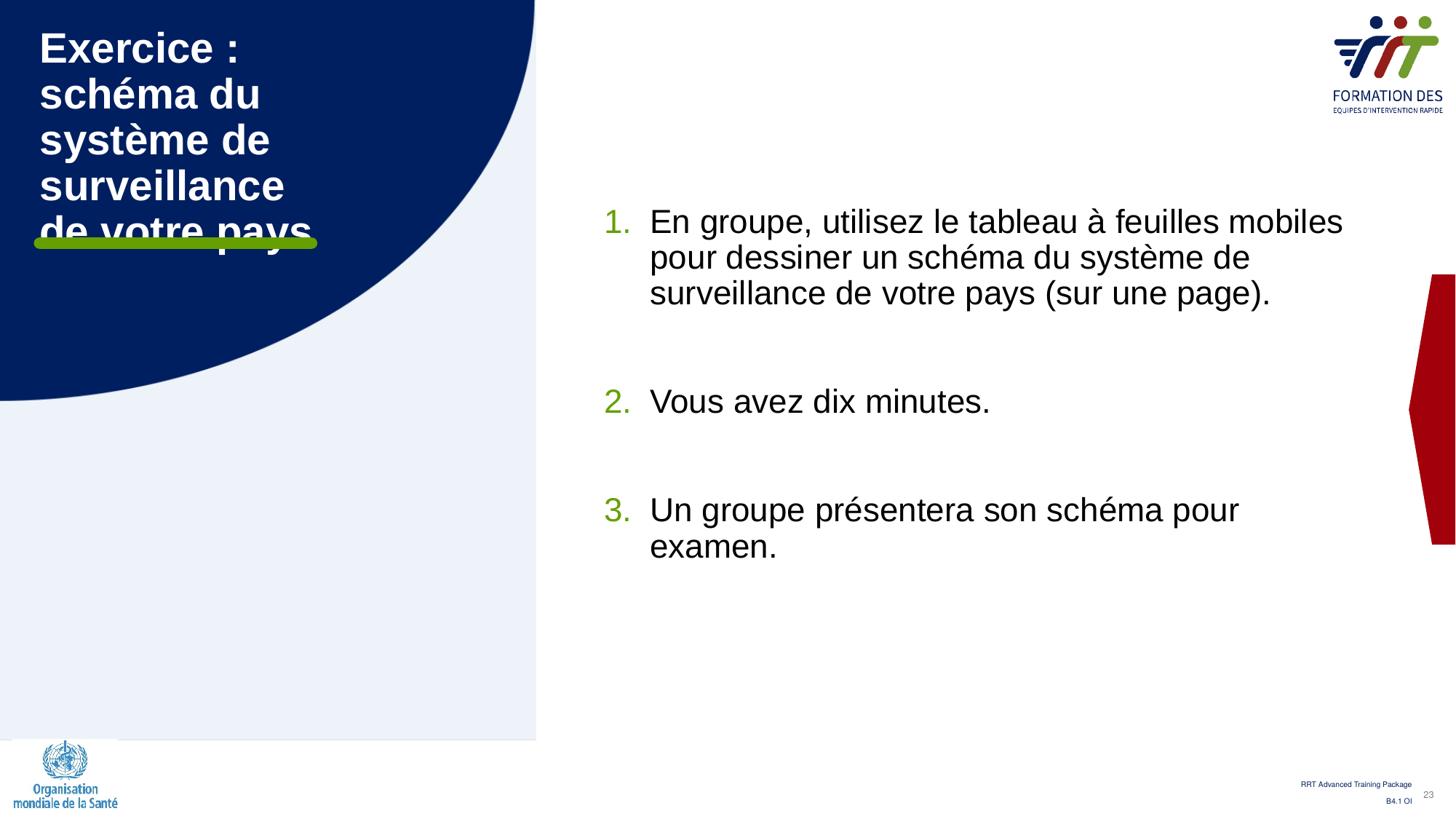

Exercice : schéma du système de surveillance
de votre pays
En groupe, utilisez le tableau à feuilles mobiles pour dessiner un schéma du système de surveillance de votre pays (sur une page).

Vous avez dix minutes.

Un groupe présentera son schéma pour examen.